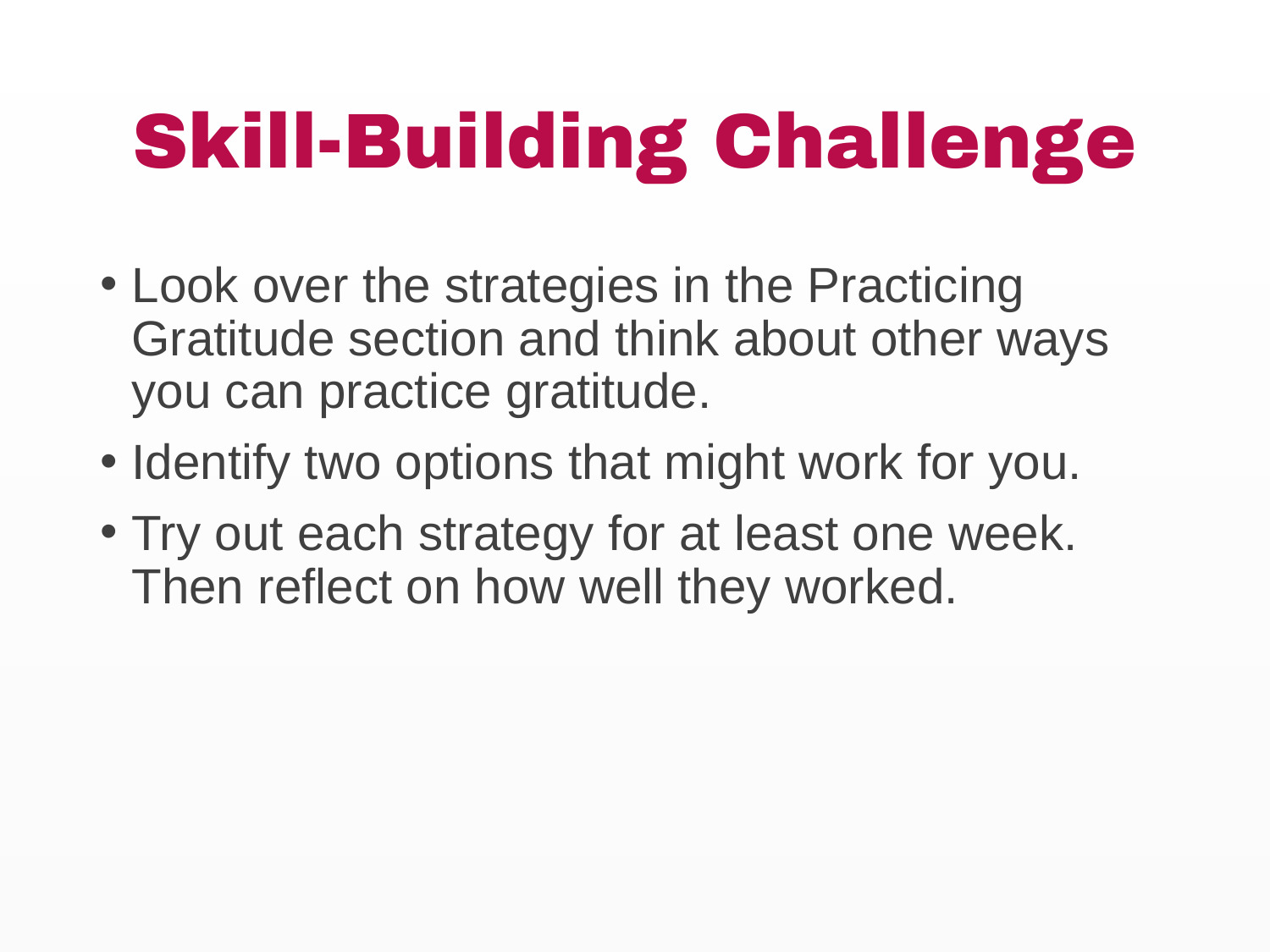

# Skill-Building Challenge
Look over the strategies in the Practicing Gratitude section and think about other ways you can practice gratitude.
Identify two options that might work for you.
Try out each strategy for at least one week. Then reflect on how well they worked.